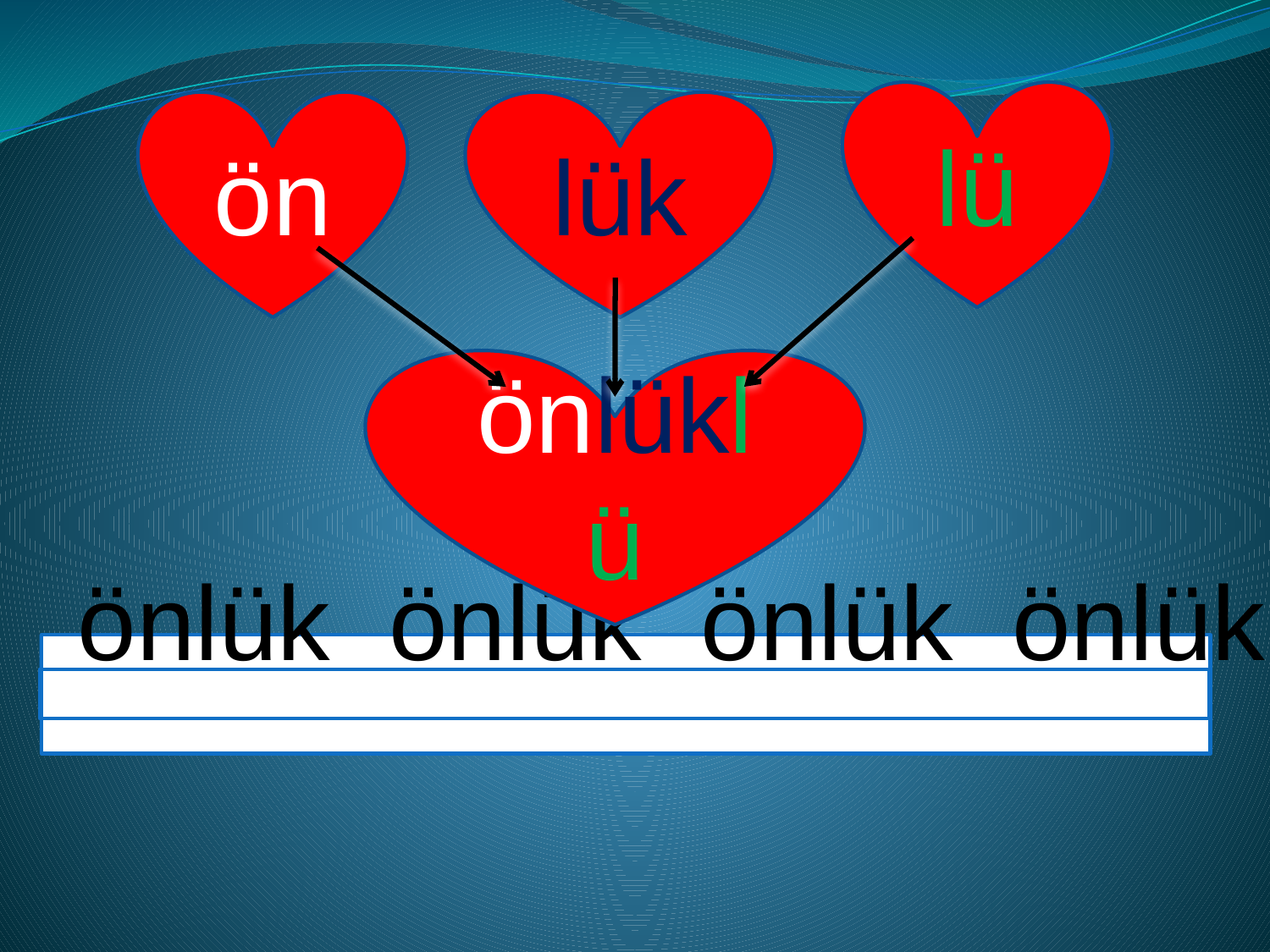

lü
ön
lük

önlüklü

  önlük  önlük  önlük  önlük